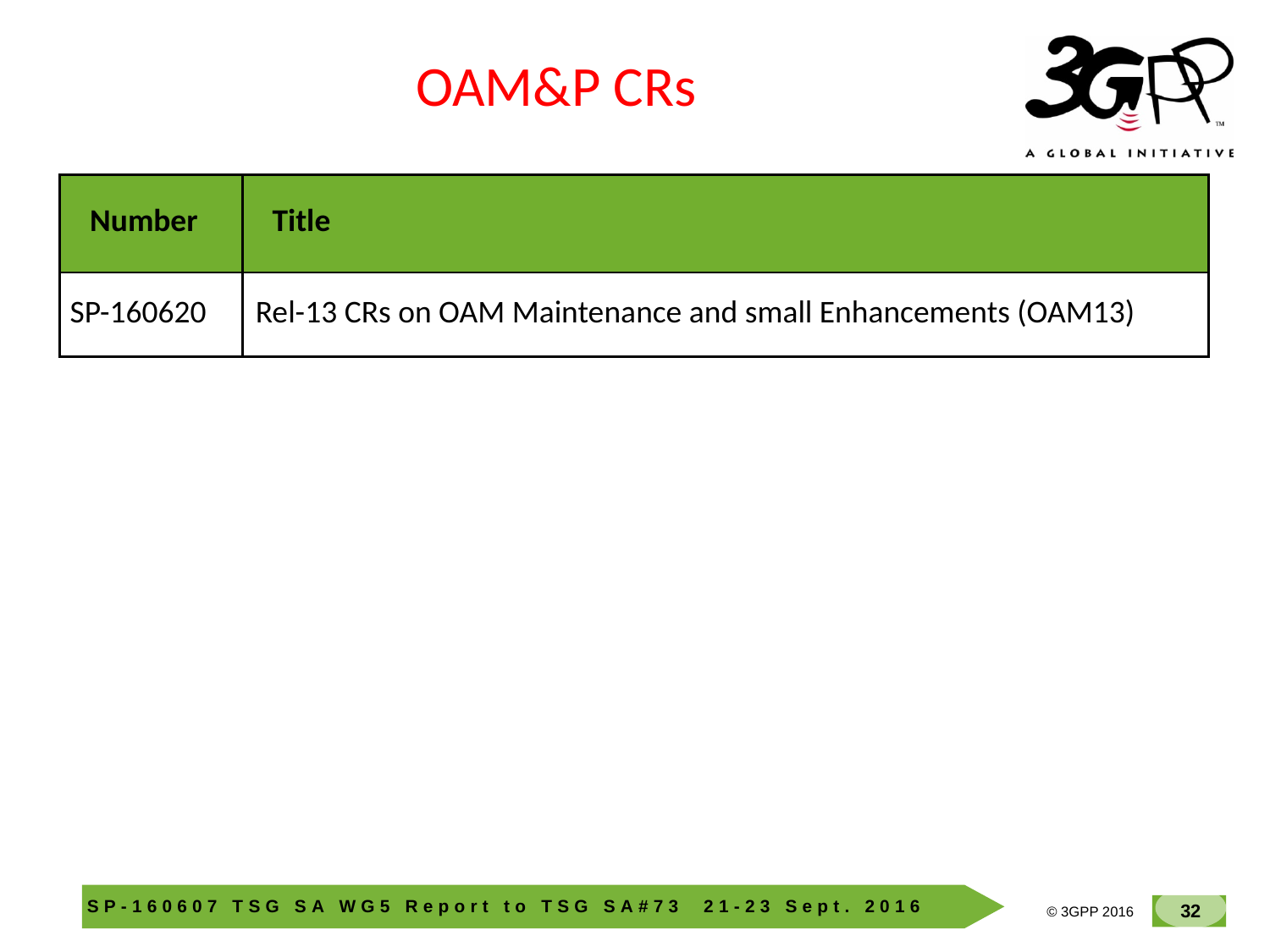

OAM&P CRs
| Number | Title |
| --- | --- |
| SP-160620 | Rel-13 CRs on OAM Maintenance and small Enhancements (OAM13) |